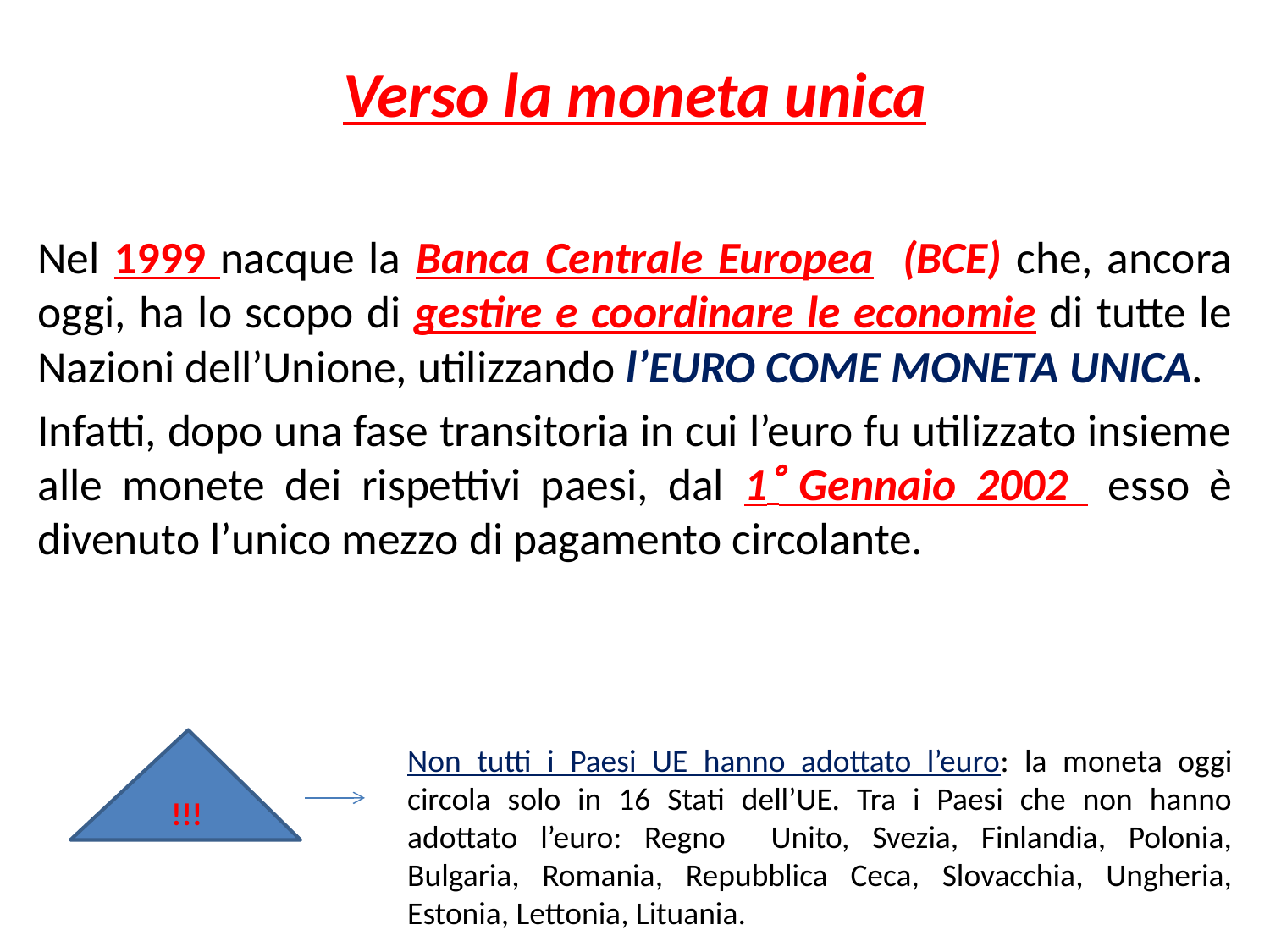

# Verso la moneta unica
Nel 1999 nacque la Banca Centrale Europea  (BCE) che, ancora oggi, ha lo scopo di gestire e coordinare le economie di tutte le Nazioni dell’Unione, utilizzando l’EURO COME MONETA UNICA.
Infatti, dopo una fase transitoria in cui l’euro fu utilizzato insieme alle monete dei rispettivi paesi, dal 1° Gennaio 2002  esso è divenuto l’unico mezzo di pagamento circolante.

!!!
Non tutti i Paesi UE hanno adottato l’euro: la moneta oggi circola solo in 16 Stati dell’UE. Tra i Paesi che non hanno adottato l’euro: Regno  Unito, Svezia, Finlandia, Polonia, Bulgaria, Romania, Repubblica Ceca, Slovacchia, Ungheria, Estonia, Lettonia, Lituania.